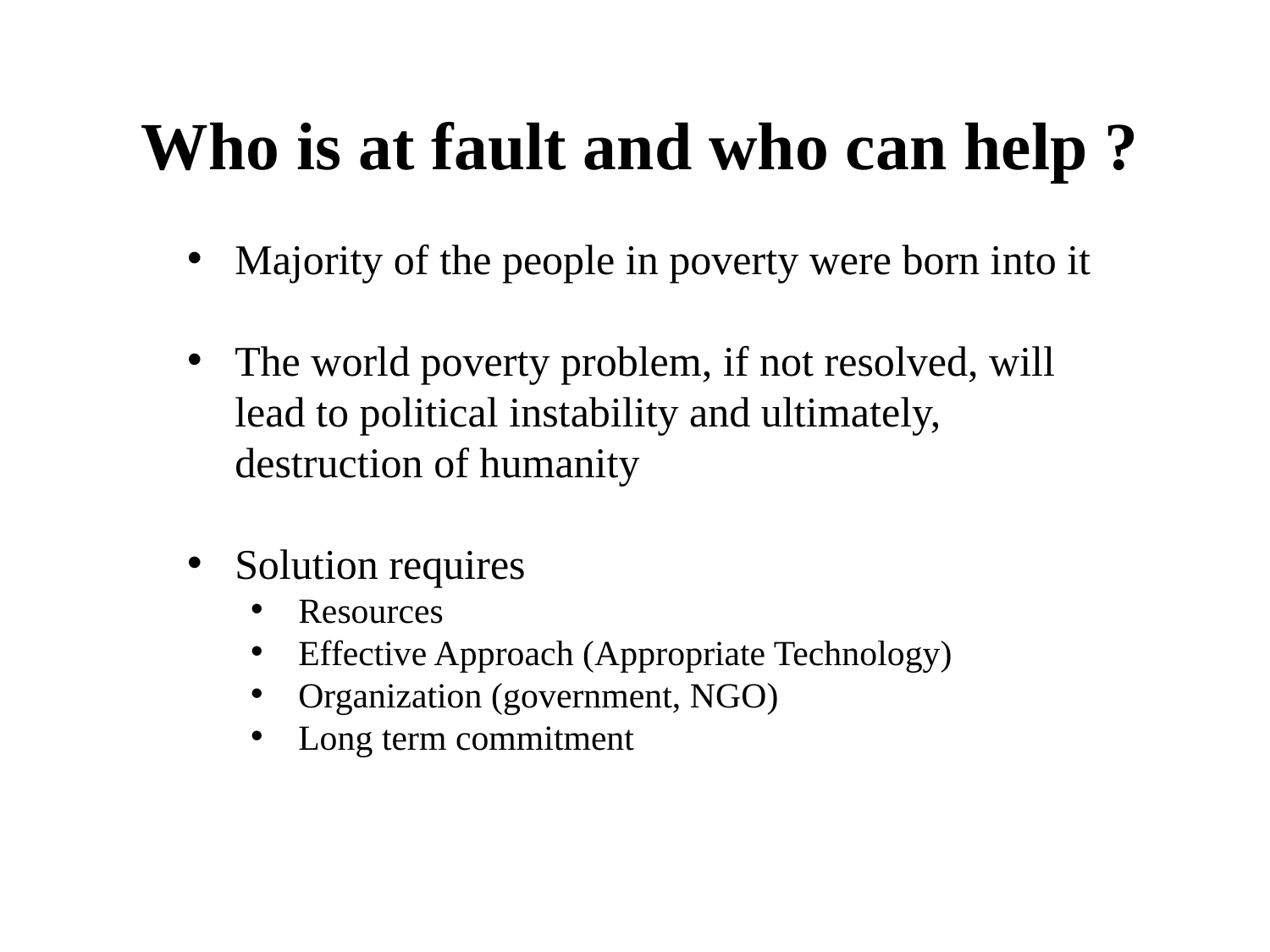

# Who is at fault and who can help ?
Majority of the people in poverty were born into it

The world poverty problem, if not resolved, will lead to political instability and ultimately, destruction of humanity

Solution requires
Resources
Effective Approach (Appropriate Technology)
Organization (government, NGO)
Long term commitment